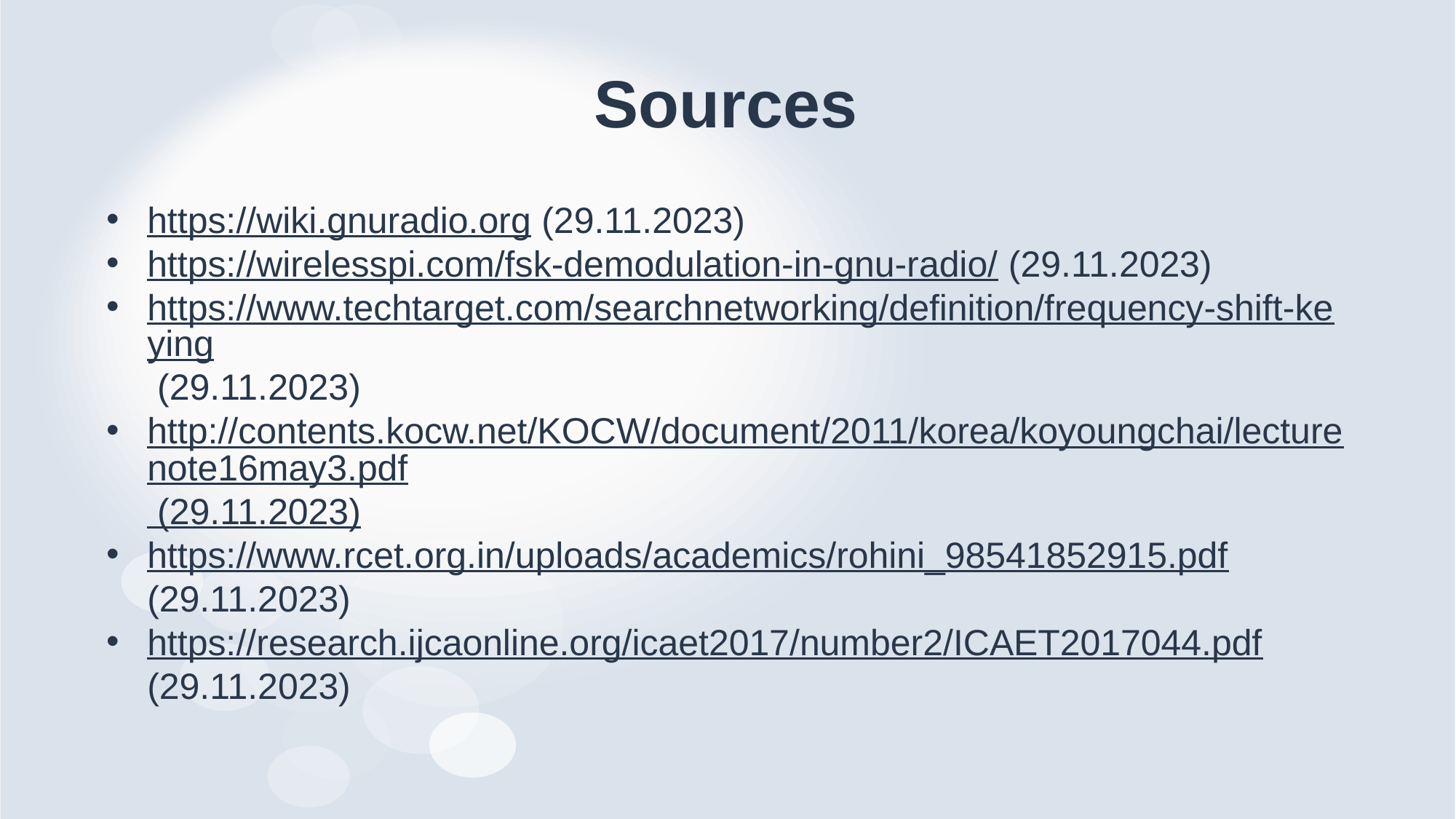

# Sources
https://wiki.gnuradio.org (29.11.2023)
https://wirelesspi.com/fsk-demodulation-in-gnu-radio/ (29.11.2023)
https://www.techtarget.com/searchnetworking/definition/frequency-shift-keying (29.11.2023)
http://contents.kocw.net/KOCW/document/2011/korea/koyoungchai/lecturenote16may3.pdf (29.11.2023)
https://www.rcet.org.in/uploads/academics/rohini_98541852915.pdf (29.11.2023)
https://research.ijcaonline.org/icaet2017/number2/ICAET2017044.pdf (29.11.2023)